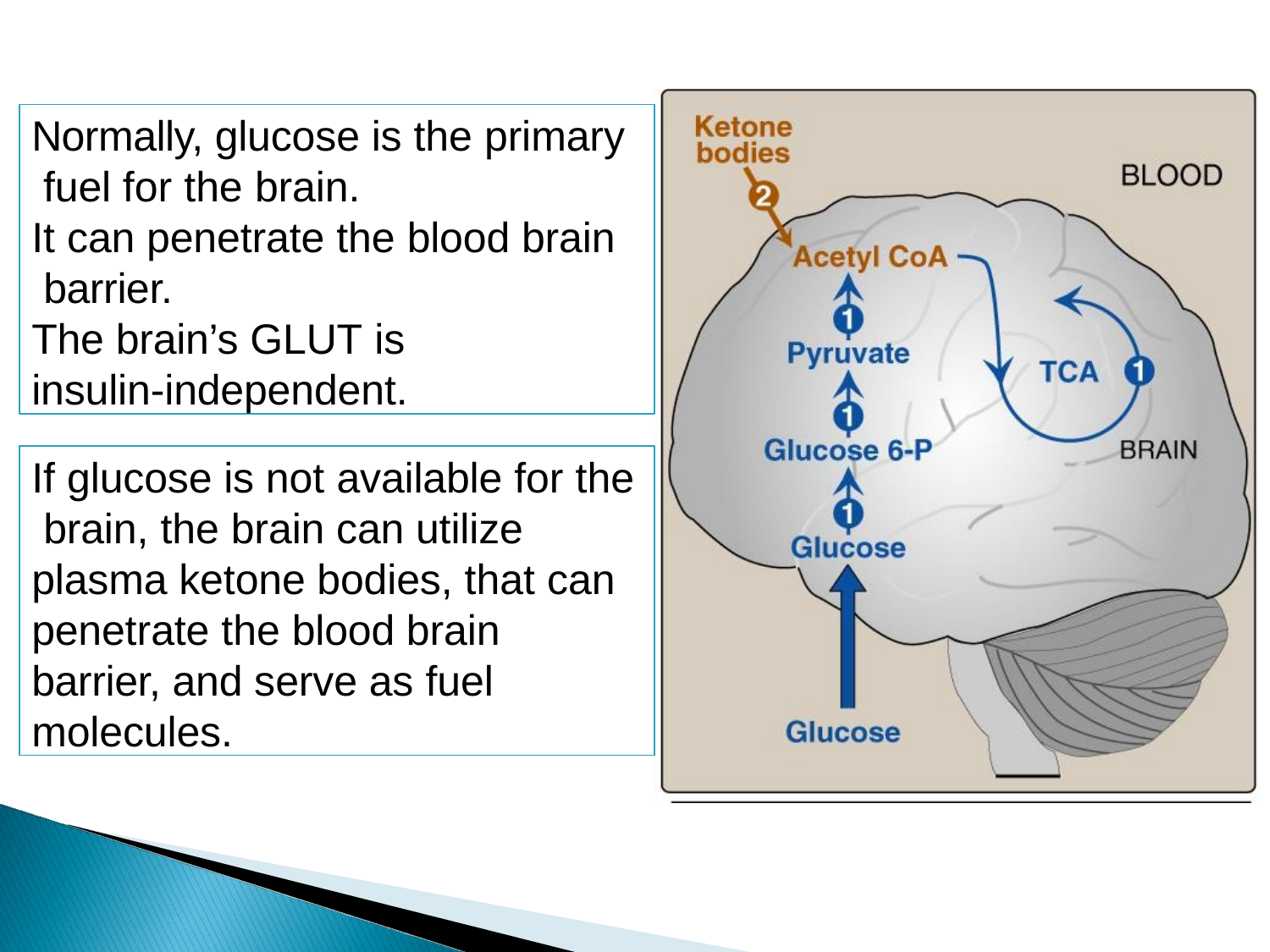

Normally, glucose is the primary  fuel for the brain.
It can penetrate the blood brain  barrier.
The brain’s GLUT is
insulin-independent.
If glucose is not available for the  brain, the brain can utilize  plasma ketone bodies, that can  penetrate the blood brain  barrier, and serve as fuel  molecules.